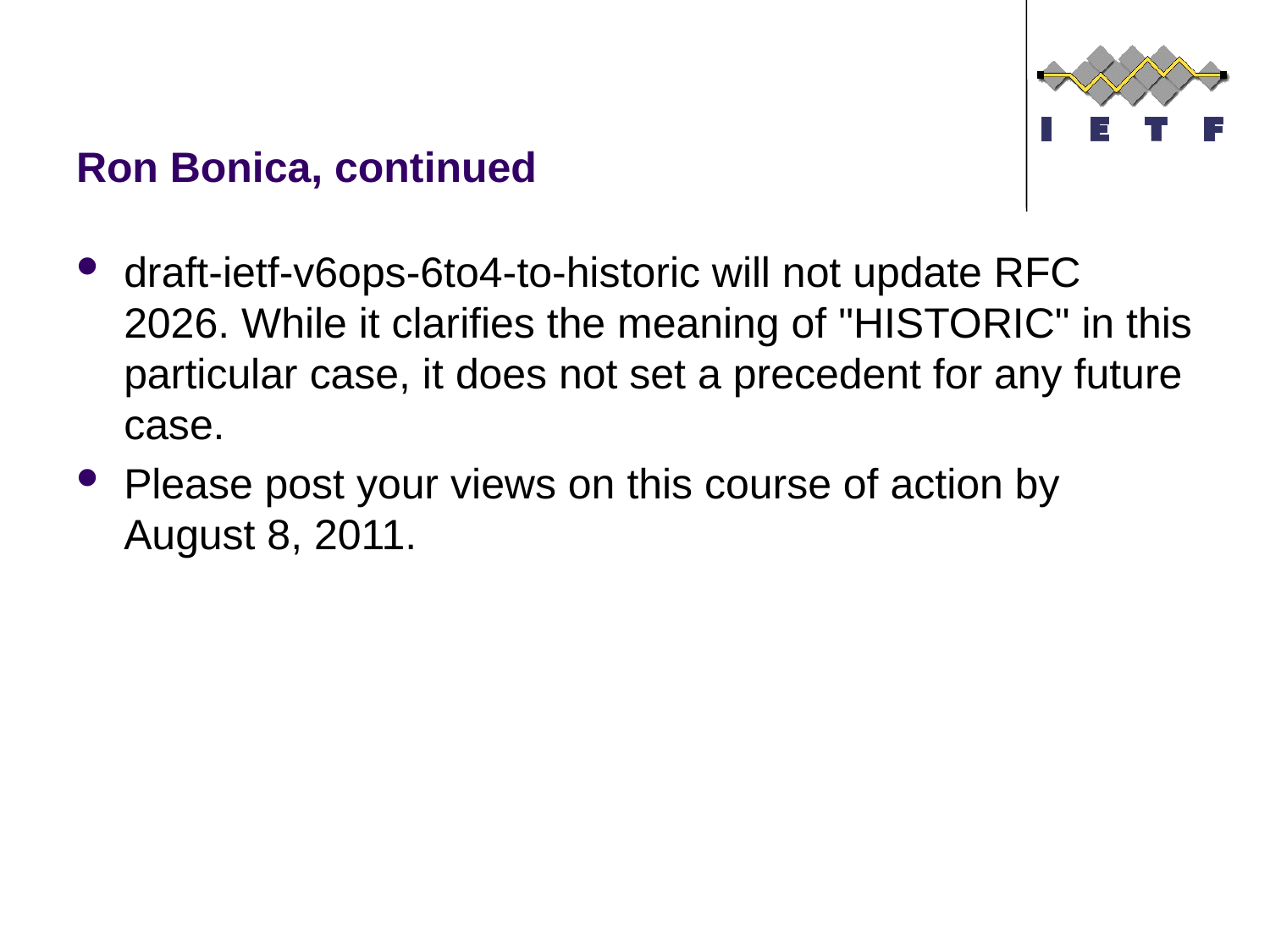

# Ron Bonica, continued
draft-ietf-v6ops-6to4-to-historic will not update RFC 2026. While it clarifies the meaning of "HISTORIC" in this particular case, it does not set a precedent for any future case.
Please post your views on this course of action by August 8, 2011.